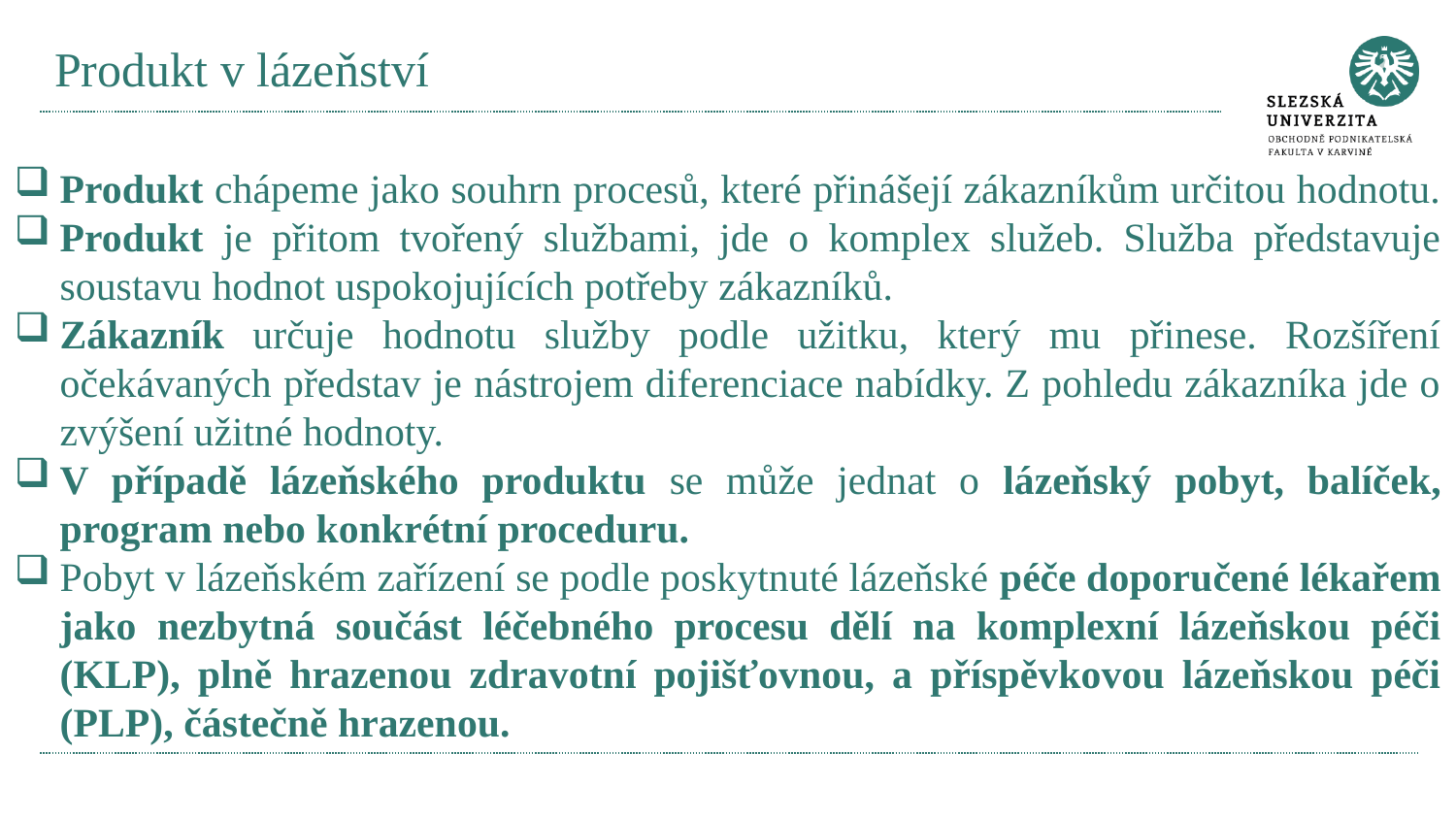

# Produkt v lázeňství

Produkt chápeme jako souhrn procesů, které přinášejí zákazníkům určitou hodnotu.
Produkt je přitom tvořený službami, jde o komplex služeb. Služba představuje soustavu hodnot uspokojujících potřeby zákazníků.
Zákazník určuje hodnotu služby podle užitku, který mu přinese. Rozšíření očekávaných představ je nástrojem diferenciace nabídky. Z pohledu zákazníka jde o zvýšení užitné hodnoty.
V případě lázeňského produktu se může jednat o lázeňský pobyt, balíček, program nebo konkrétní proceduru.
Pobyt v lázeňském zařízení se podle poskytnuté lázeňské péče doporučené lékařem jako nezbytná součást léčebného procesu dělí na komplexní lázeňskou péči (KLP), plně hrazenou zdravotní pojišťovnou, a příspěvkovou lázeňskou péči (PLP), částečně hrazenou.